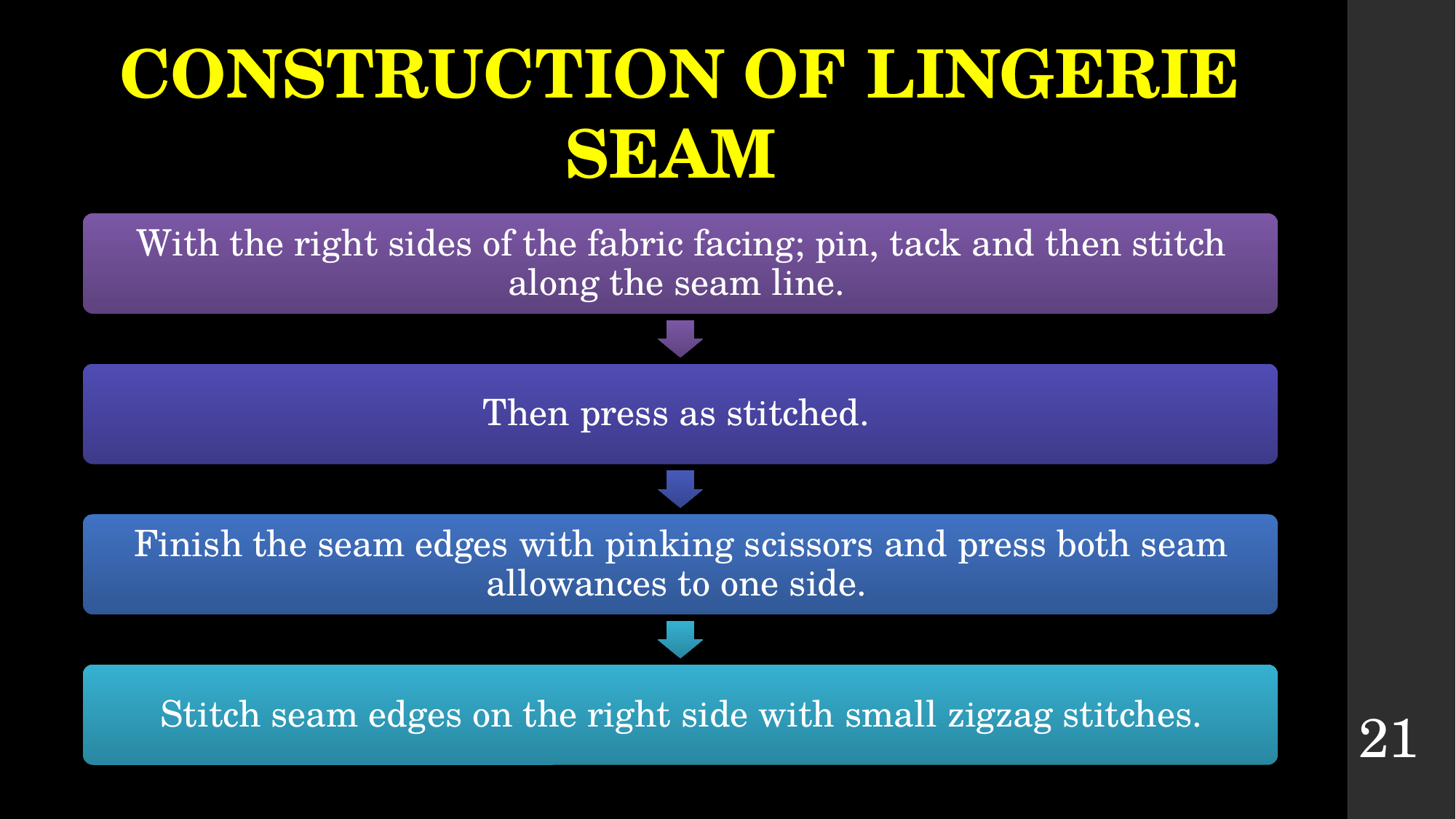

# CONSTRUCTION OF LINGERIE SEAM
With the right sides of the fabric facing; pin, tack and then stitch along the seam line.

Then press as stitched.

Finish the seam edges with pinking scissors and press both seam allowances to one side.

Stitch seam edges on the right side with small zigzag stitches.
21